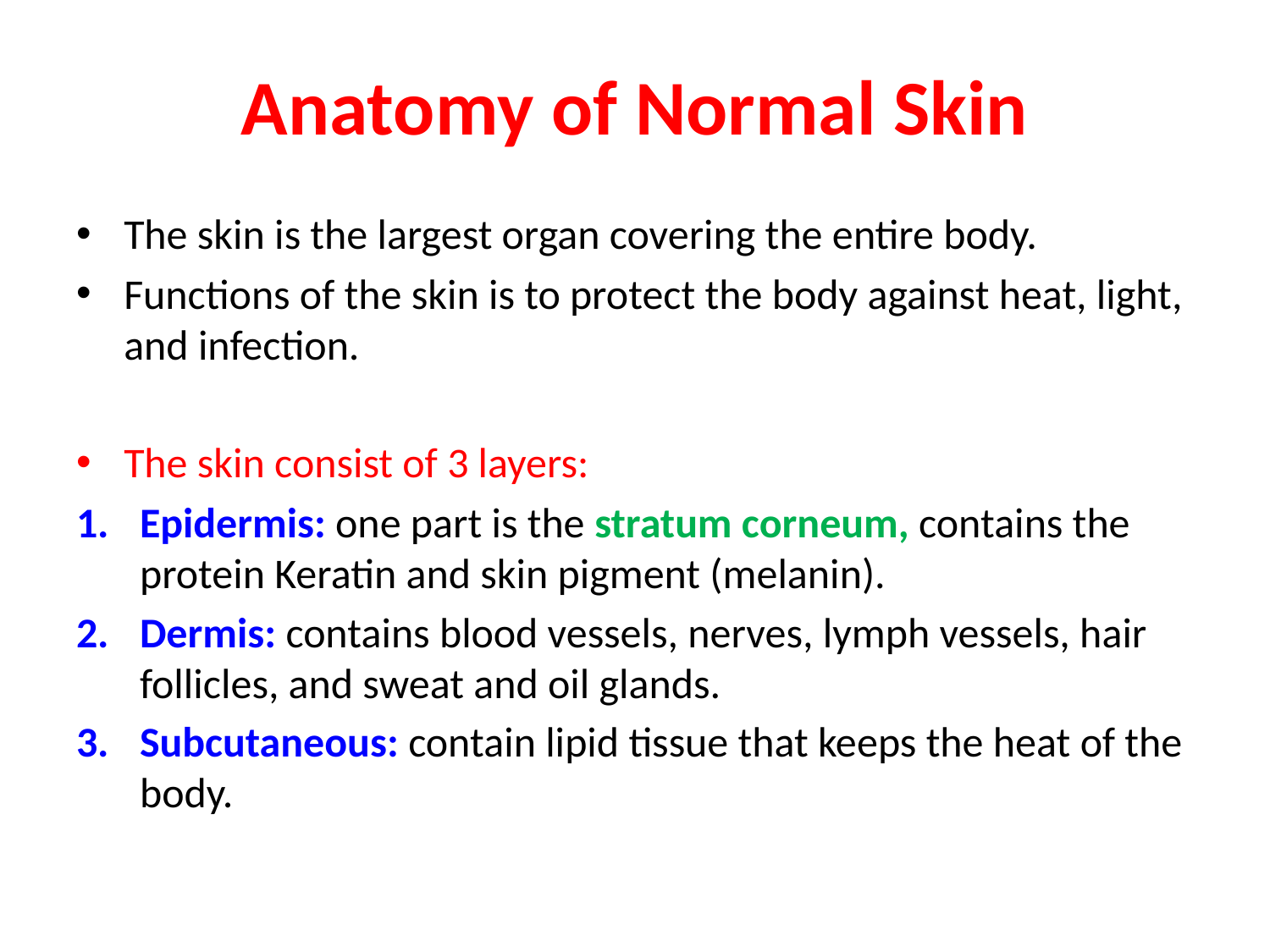

# Anatomy of Normal Skin
The skin is the largest organ covering the entire body.
Functions of the skin is to protect the body against heat, light, and infection.

The skin consist of 3 layers:
Epidermis: one part is the stratum corneum, contains the protein Keratin and skin pigment (melanin).
Dermis: contains blood vessels, nerves, lymph vessels, hair follicles, and sweat and oil glands.
Subcutaneous: contain lipid tissue that keeps the heat of the body.